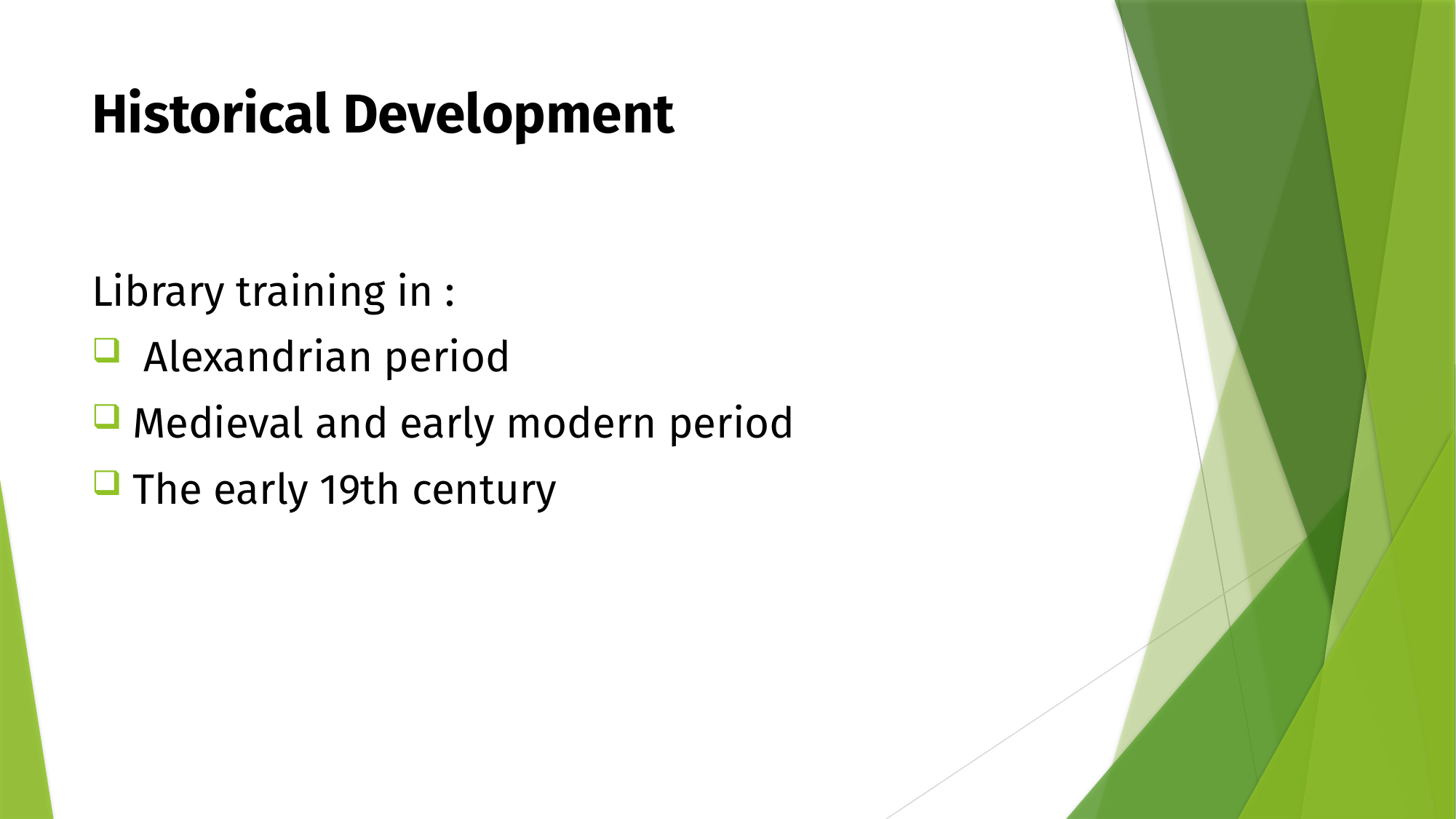

# Historical Development
Library training in :
 Alexandrian period
Medieval and early modern period
The early 19th century